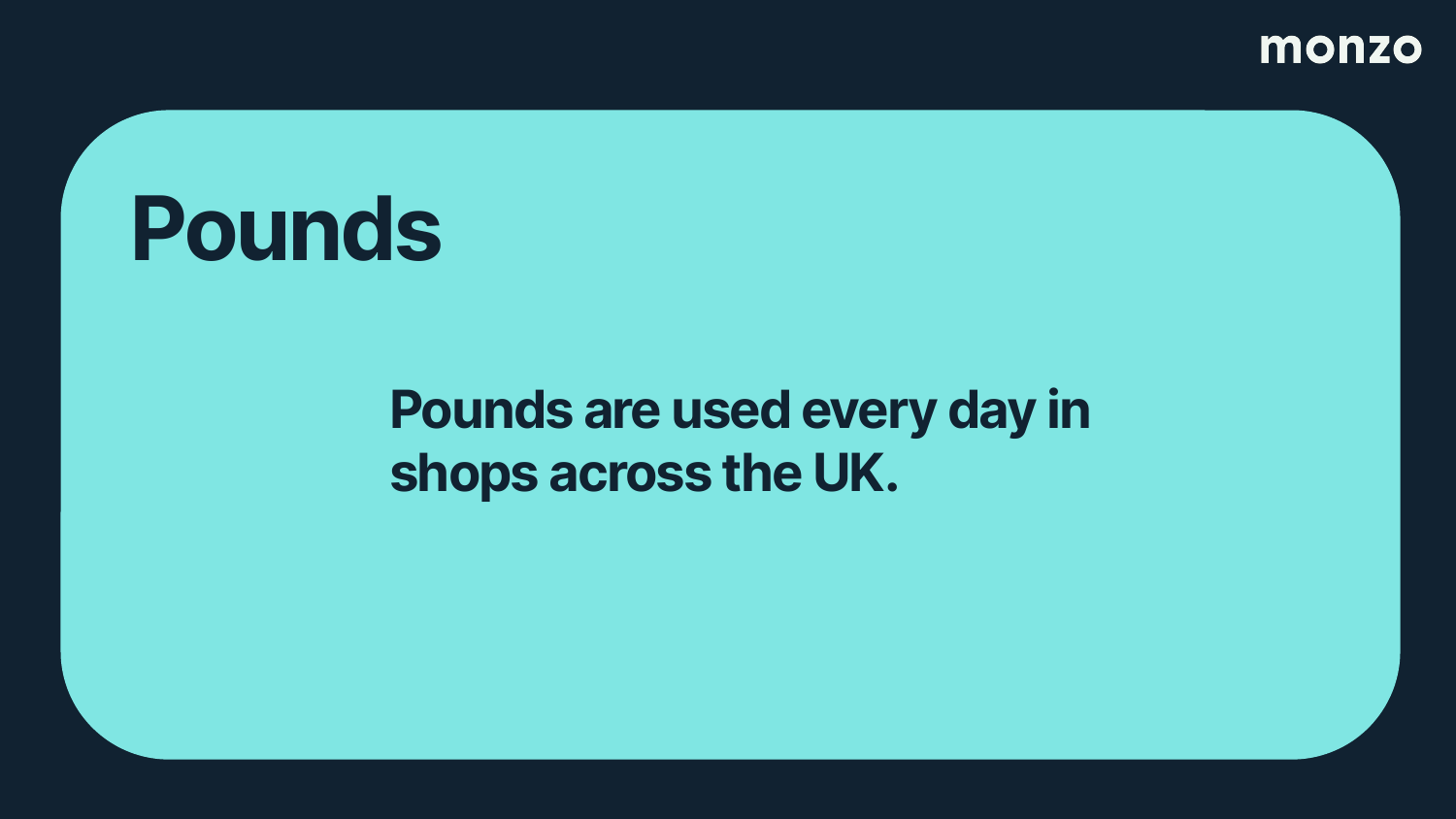

Pounds
Pounds are used every day in shops across the UK.